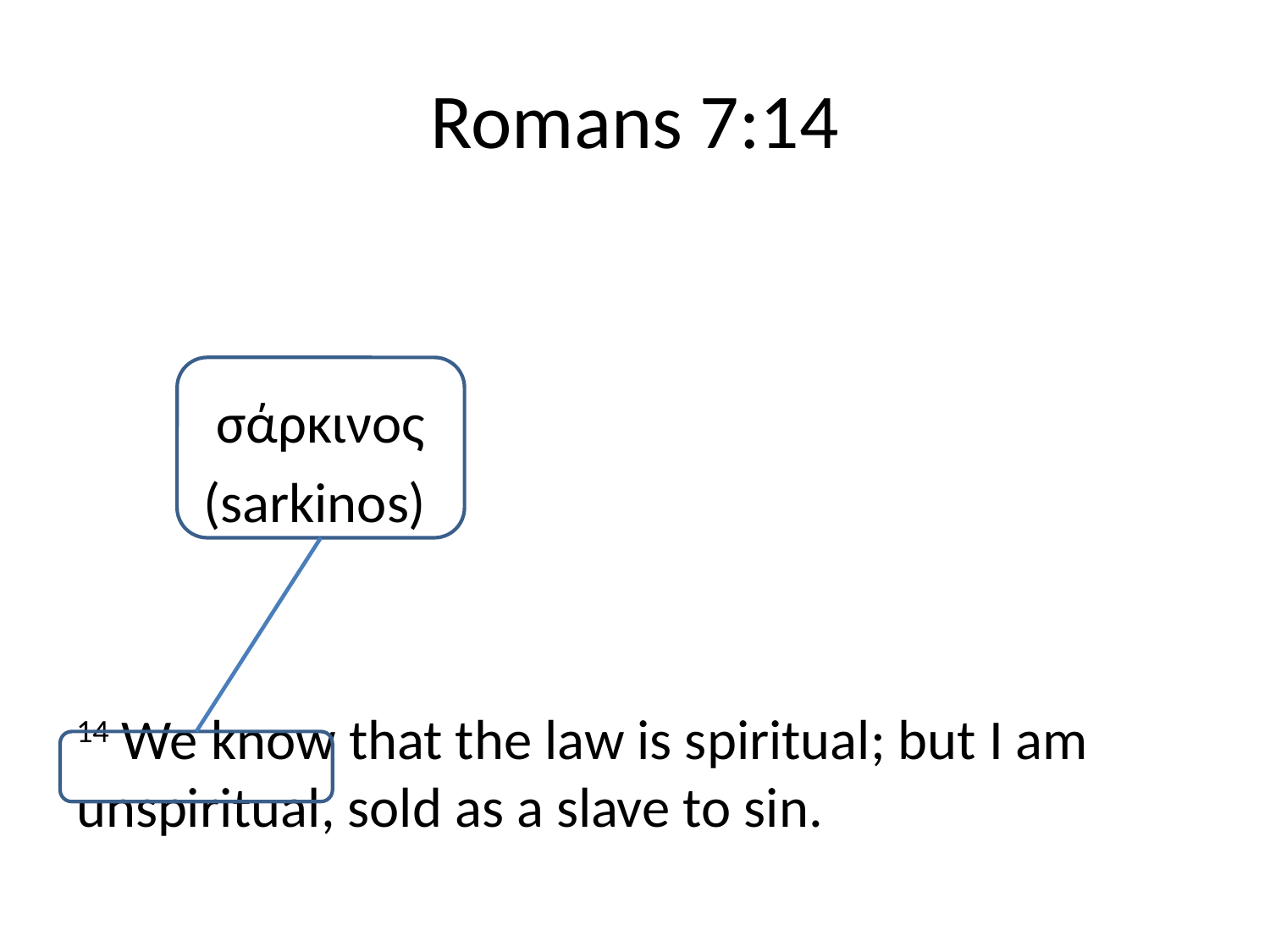

# Romans 7:14

	 σάρκινος
	(sarkinos)

14 We know that the law is spiritual; but I am unspiritual, sold as a slave to sin.